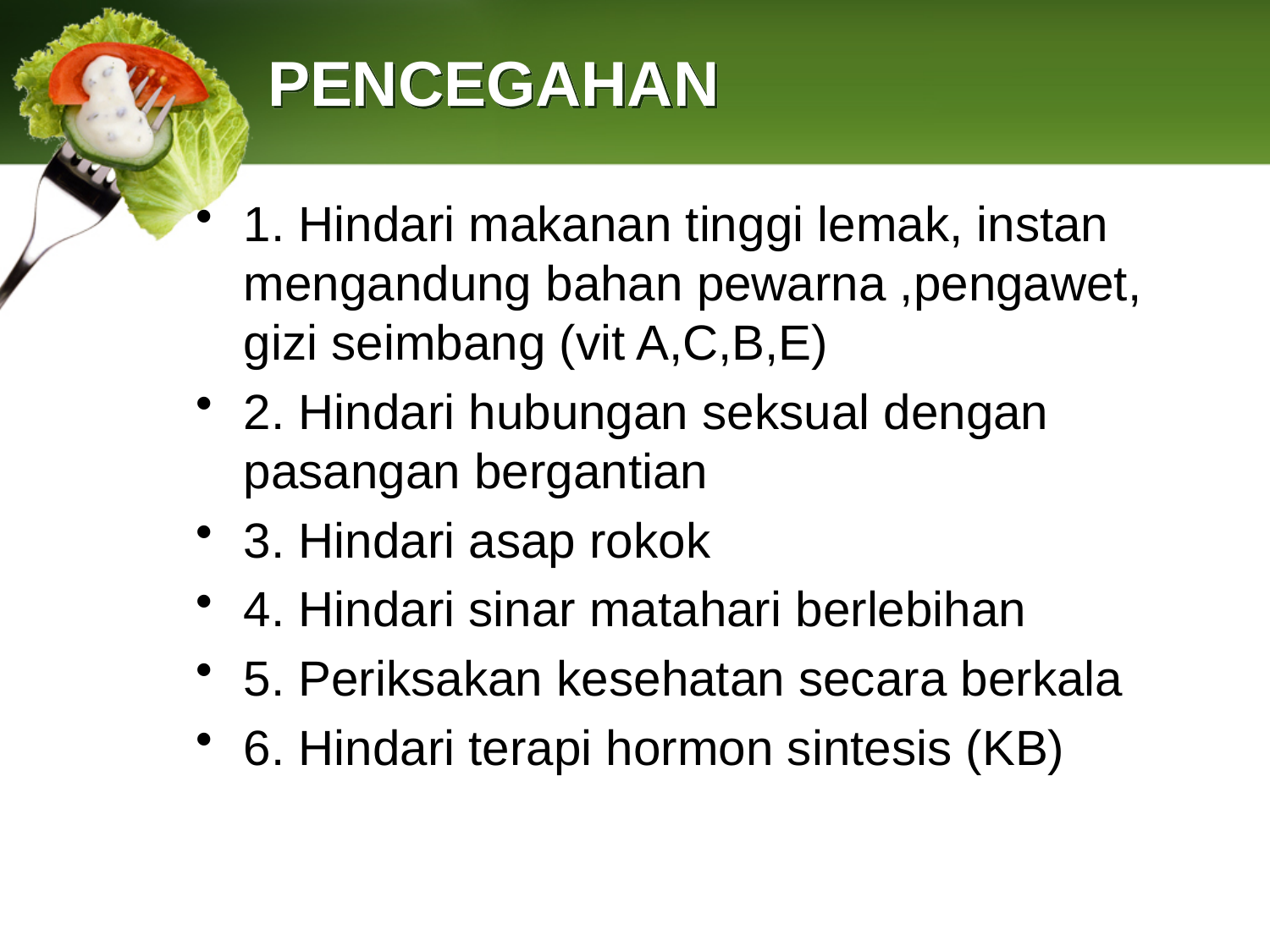

# PENCEGAHAN
1. Hindari makanan tinggi lemak, instan  mengandung bahan pewarna ,pengawet,  gizi seimbang (vit A,C,B,E)
2. Hindari hubungan seksual dengan pasangan bergantian
3. Hindari asap rokok
4. Hindari sinar matahari berlebihan
5. Periksakan kesehatan secara berkala
6. Hindari terapi hormon sintesis (KB)